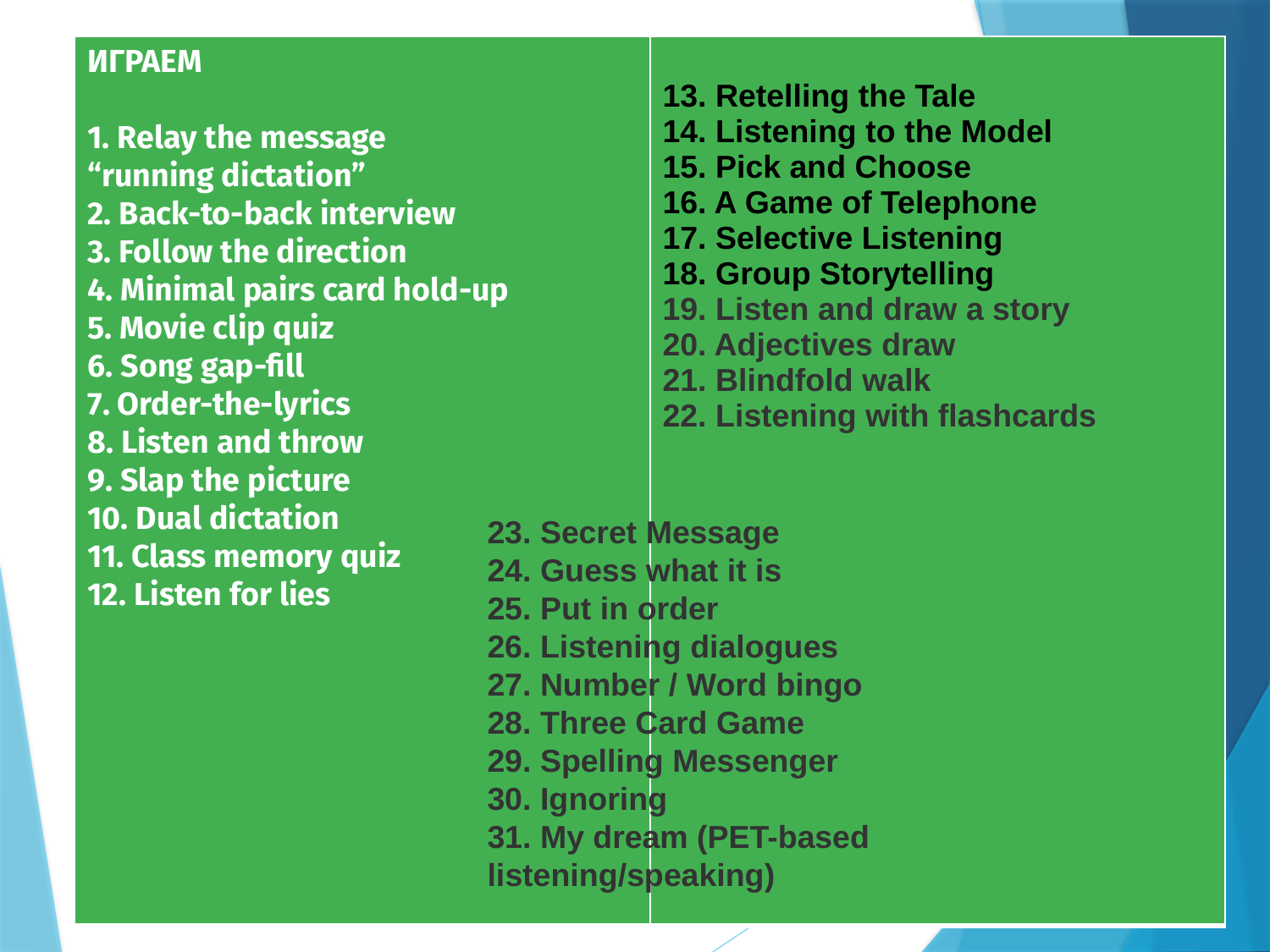

| ИГРАЕМ 1. Relay the message “running dictation” 2. Back-to-back interview 3. Follow the direction 4. Minimal pairs card hold-up 5. Movie clip quiz 6. Song gap-fill 7. Order-the-lyrics 8. Listen and throw 9. Slap the picture 10. Dual dictation 11. Class memory quiz 12. Listen for lies | 13. Retelling the Tale 14. Listening to the Model 15. Pick and Choose 16. A Game of Telephone 17. Selective Listening 18. Group Storytelling 19. Listen and draw a story 20. Adjectives draw 21. Blindfold walk 22. Listening with flashcards |
| --- | --- |
23. Secret Message
24. Guess what it is
25. Put in order
26. Listening dialogues
27. Number / Word bingo
28. Three Card Game
29. Spelling Messenger
30. Ignoring
31. My dream (PET-based listening/speaking)